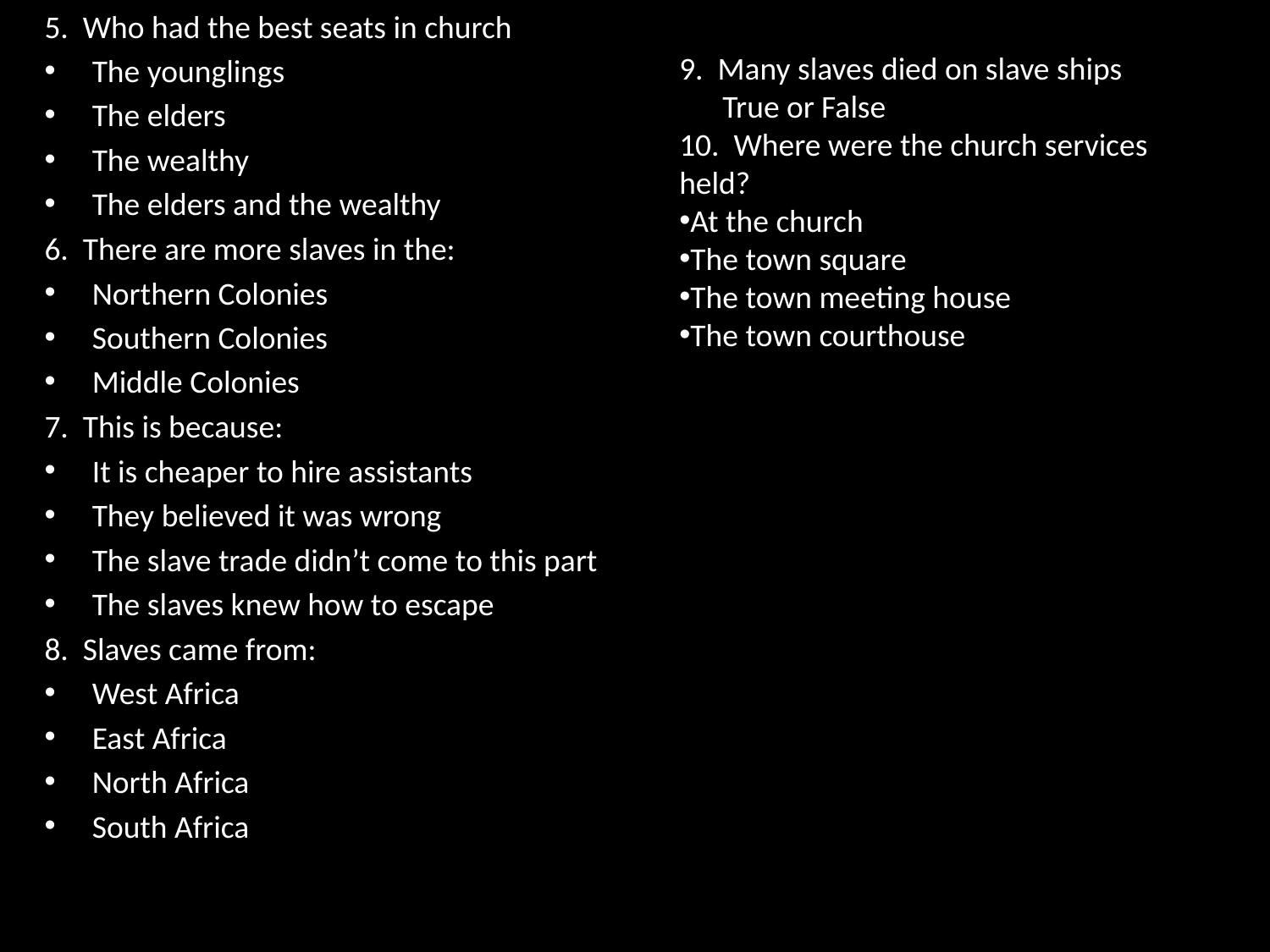

5.  Who had the best seats in church
The younglings
The elders
The wealthy
The elders and the wealthy
6.  There are more slaves in the:
Northern Colonies
Southern Colonies
Middle Colonies
7.  This is because:
It is cheaper to hire assistants
They believed it was wrong
The slave trade didn’t come to this part
The slaves knew how to escape
8.  Slaves came from:
West Africa
East Africa
North Africa
South Africa
9.  Many slaves died on slave ships
      True or False
10.  Where were the church services held?
At the church
The town square
The town meeting house
The town courthouse